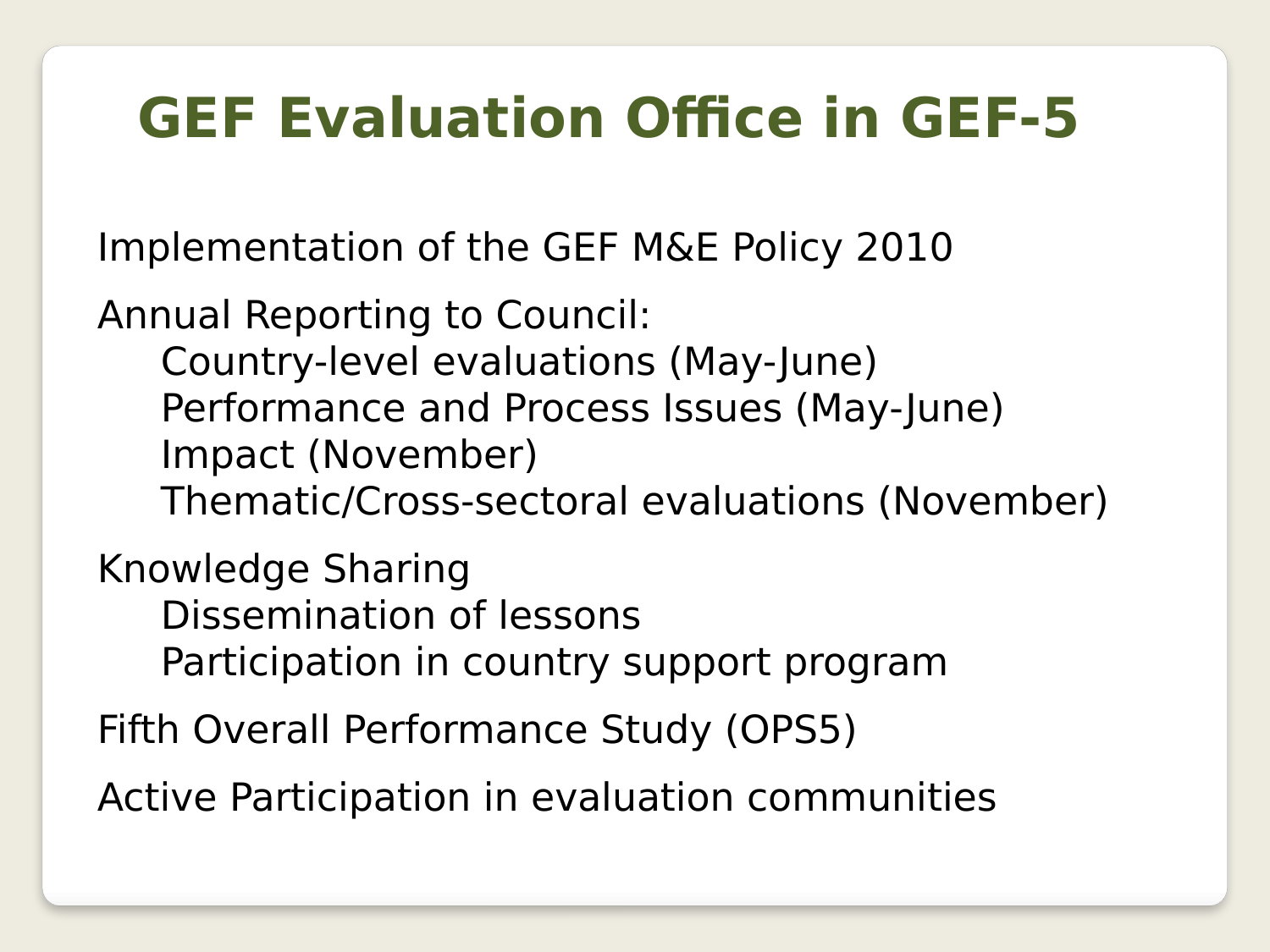

GEF Evaluation Office in GEF-5
Implementation of the GEF M&E Policy 2010
Annual Reporting to Council:
Country-level evaluations (May-June)
Performance and Process Issues (May-June)
Impact (November)
Thematic/Cross-sectoral evaluations (November)
Knowledge Sharing
Dissemination of lessons
Participation in country support program
Fifth Overall Performance Study (OPS5)
Active Participation in evaluation communities